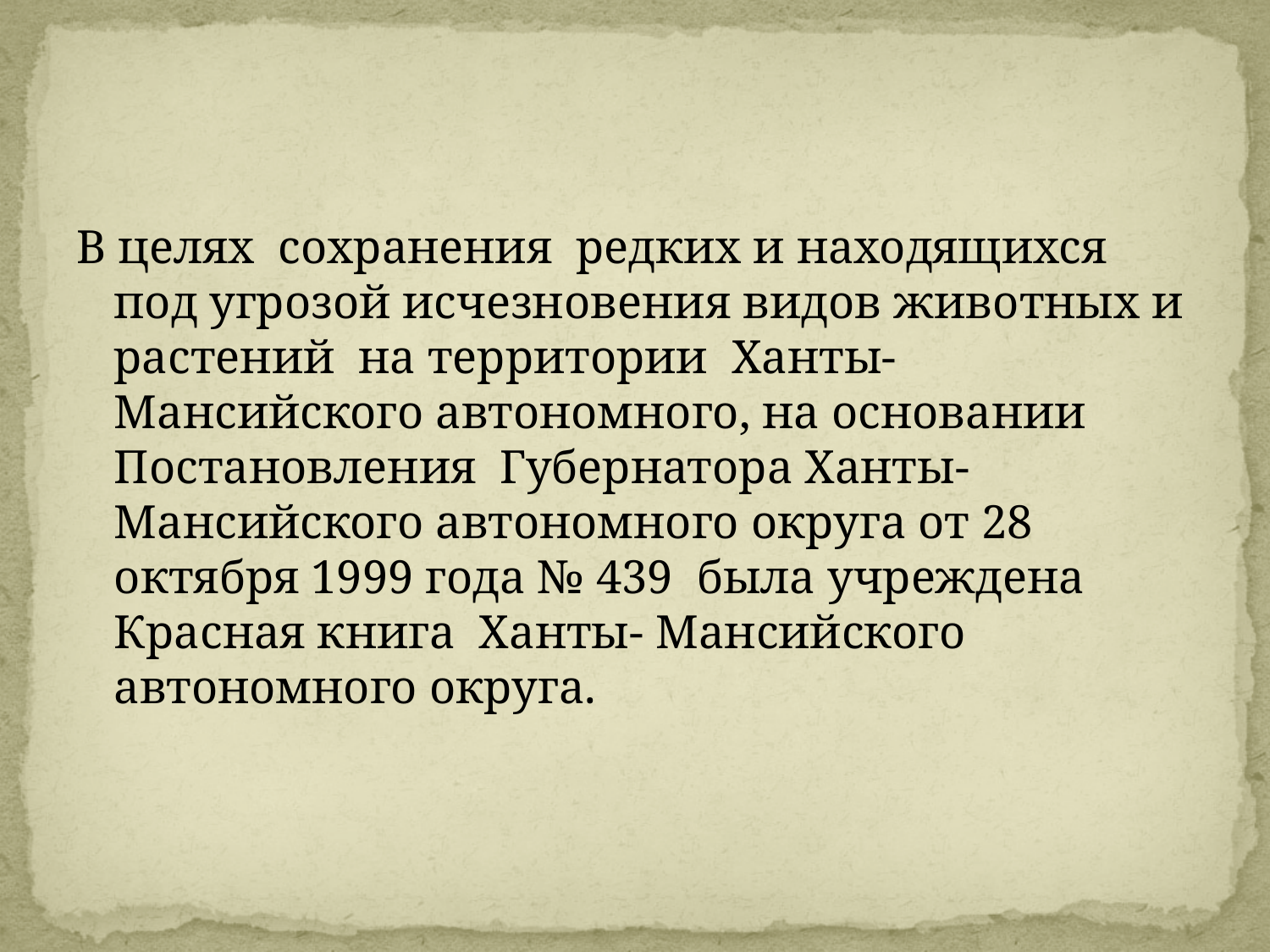

В целях  сохранения  редких и находящихся под угрозой исчезновения видов животных и растений  на территории  Ханты-Мансийского автономного, на основании   Постановления  Губернатора Ханты-Мансийского автономного округа от 28 октября 1999 года № 439  была учреждена Красная книга  Ханты- Мансийского автономного округа.